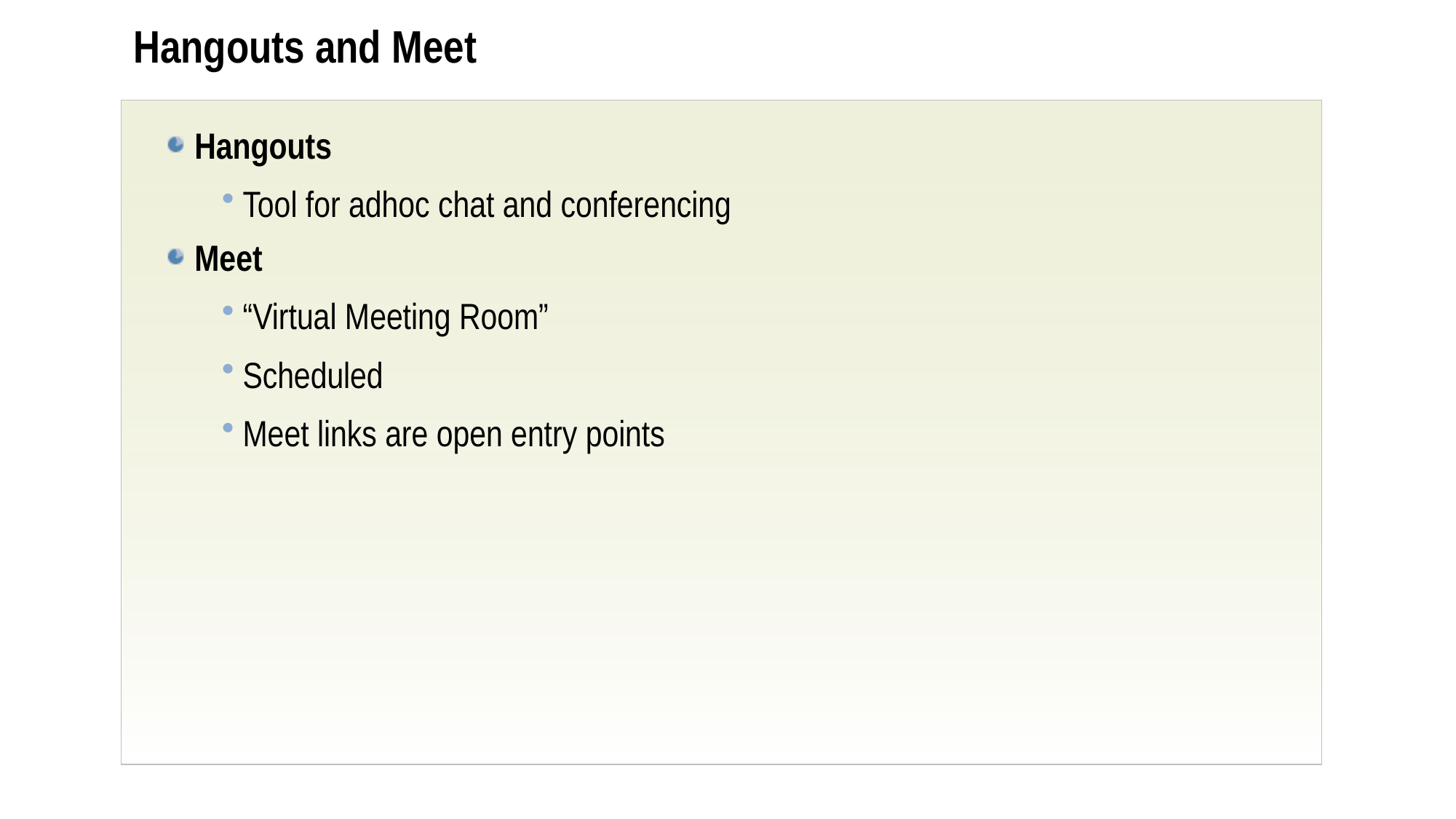

# Hangouts and Meet
Hangouts
Tool for adhoc chat and conferencing
Meet
“Virtual Meeting Room”
Scheduled
Meet links are open entry points